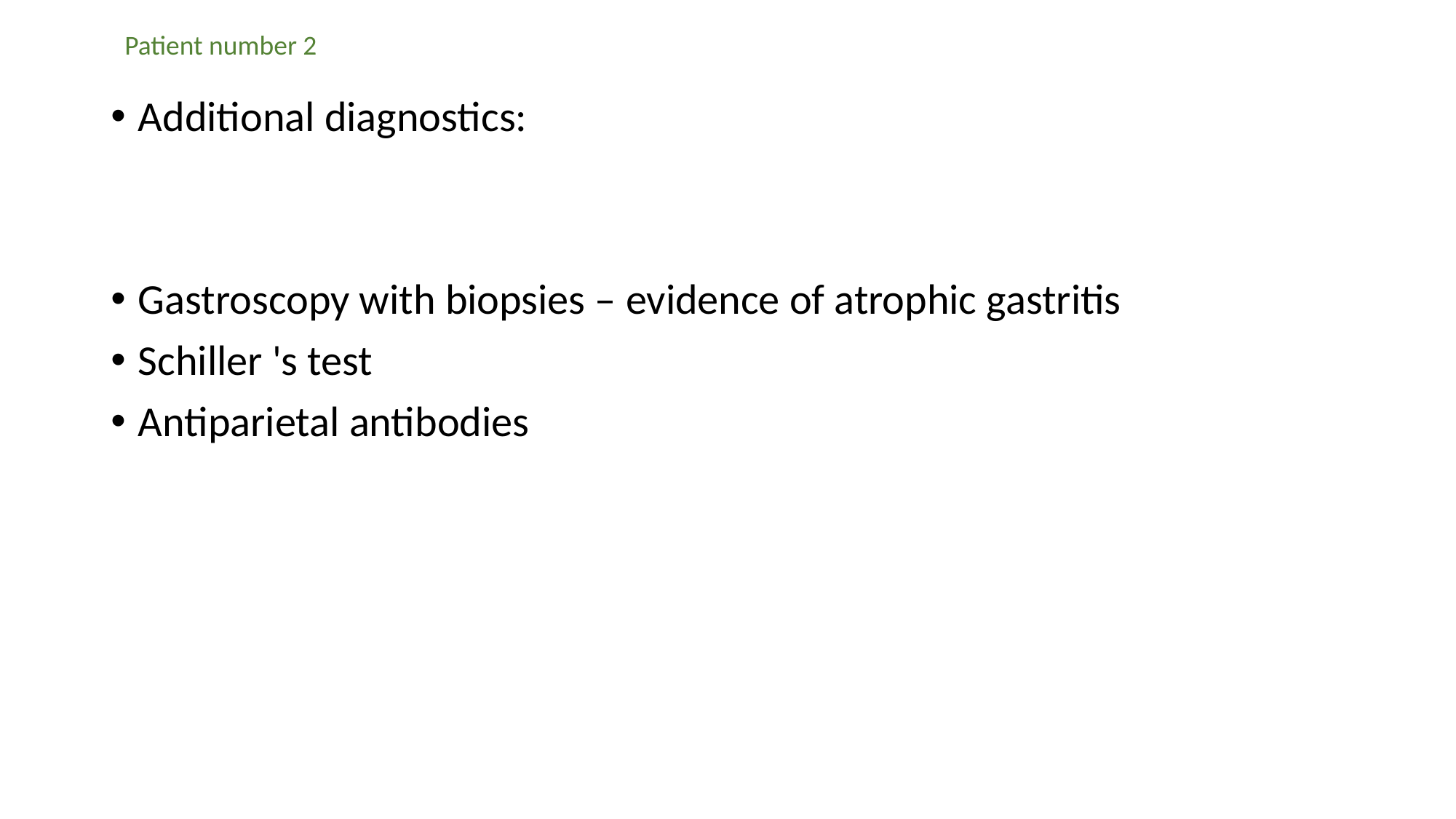

# Patient number 2
Additional diagnostics:

Gastroscopy with biopsies – evidence of atrophic gastritis
Schiller 's test
Antiparietal antibodies